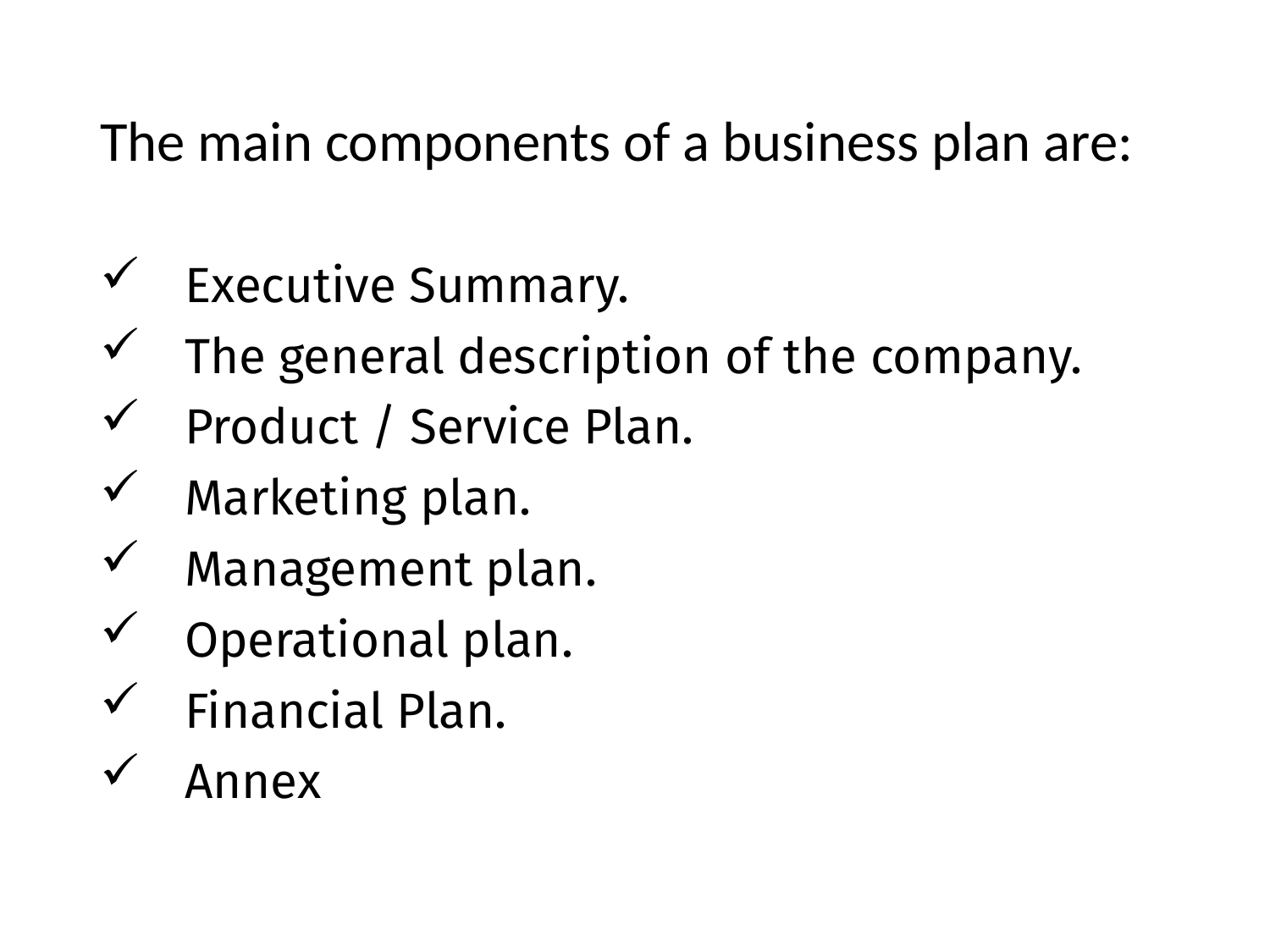

# The main components of a business plan are:
Executive Summary.
The general description of the company.
Product / Service Plan.
Marketing plan.
Management plan.
Operational plan.
Financial Plan.
Annex